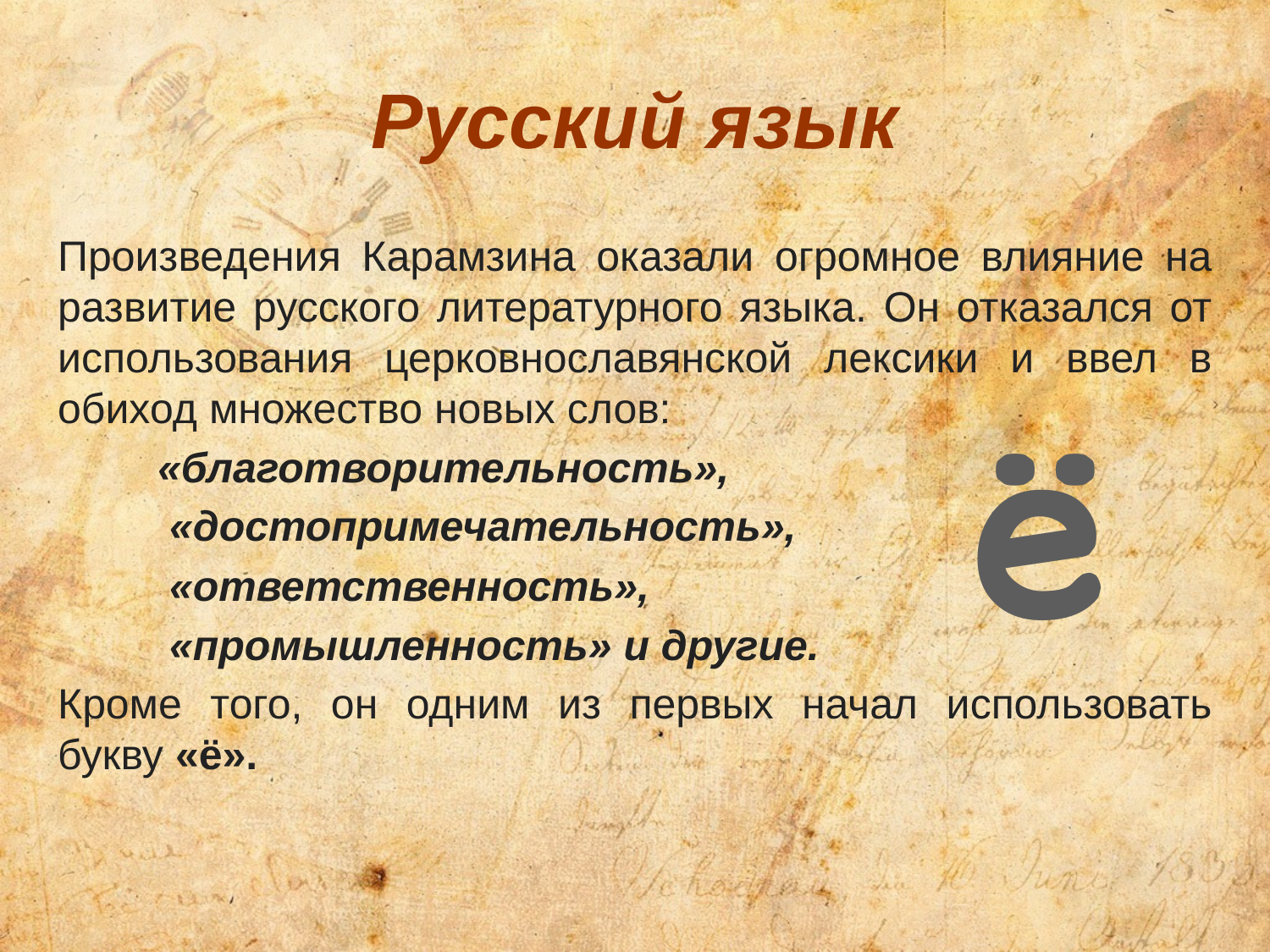

# Русский язык
Произведения Карамзина оказали огромное влияние на развитие русского литературного языка. Он отказался от использования церковнославянской лексики и ввел в обиход множество новых слов:
«благотворительность»,
 «достопримечательность»,
 «ответственность»,
 «промышленность» и другие.
Кроме того, он одним из первых начал использовать букву «ё».

ё